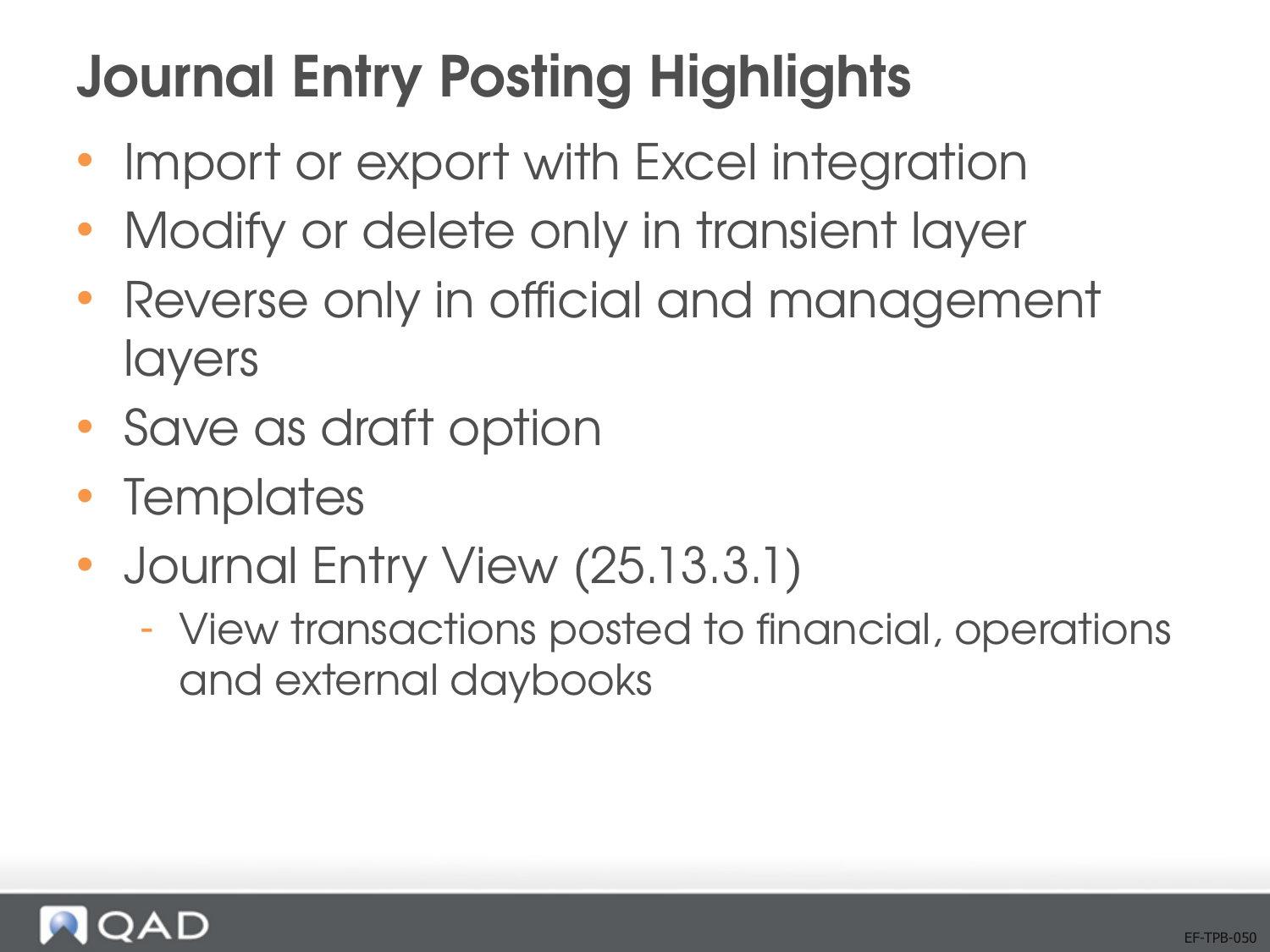

# Journal Entry Posting Highlights
Import or export with Excel integration
Modify or delete only in transient layer
Reverse only in official and management layers
Save as draft option
Templates
Journal Entry View (25.13.3.1)
View transactions posted to financial, operations and external daybooks
EF-TPB-050